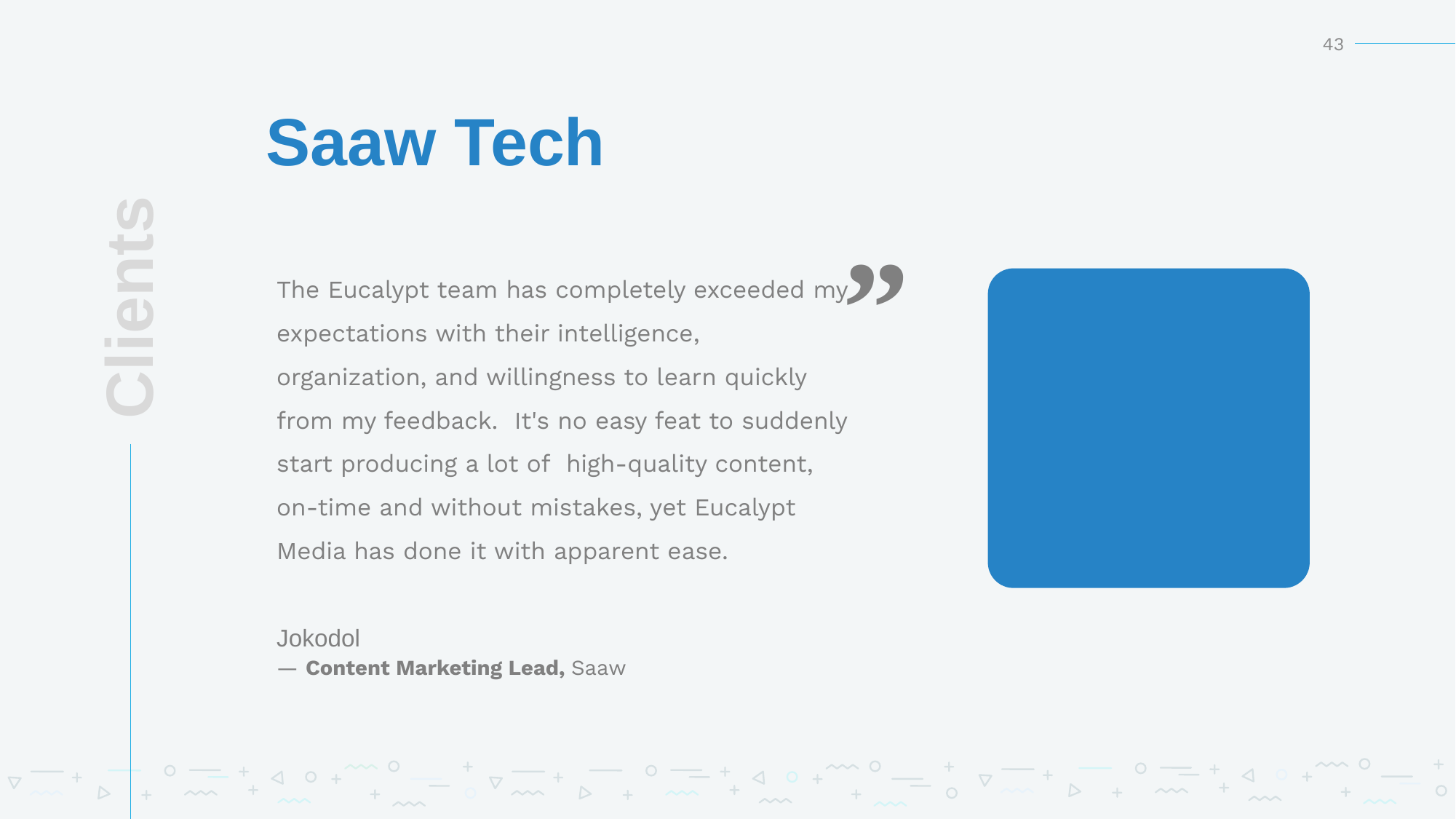

43
# Saaw Tech
Clients
The Eucalypt team has completely exceeded my expectations with their intelligence, organization, and willingness to learn quickly from my feedback.  It's no easy feat to suddenly start producing a lot of  high-quality content, on-time and without mistakes, yet Eucalypt Media has done it with apparent ease.

Jokodol
— Content Marketing Lead, Saaw

“